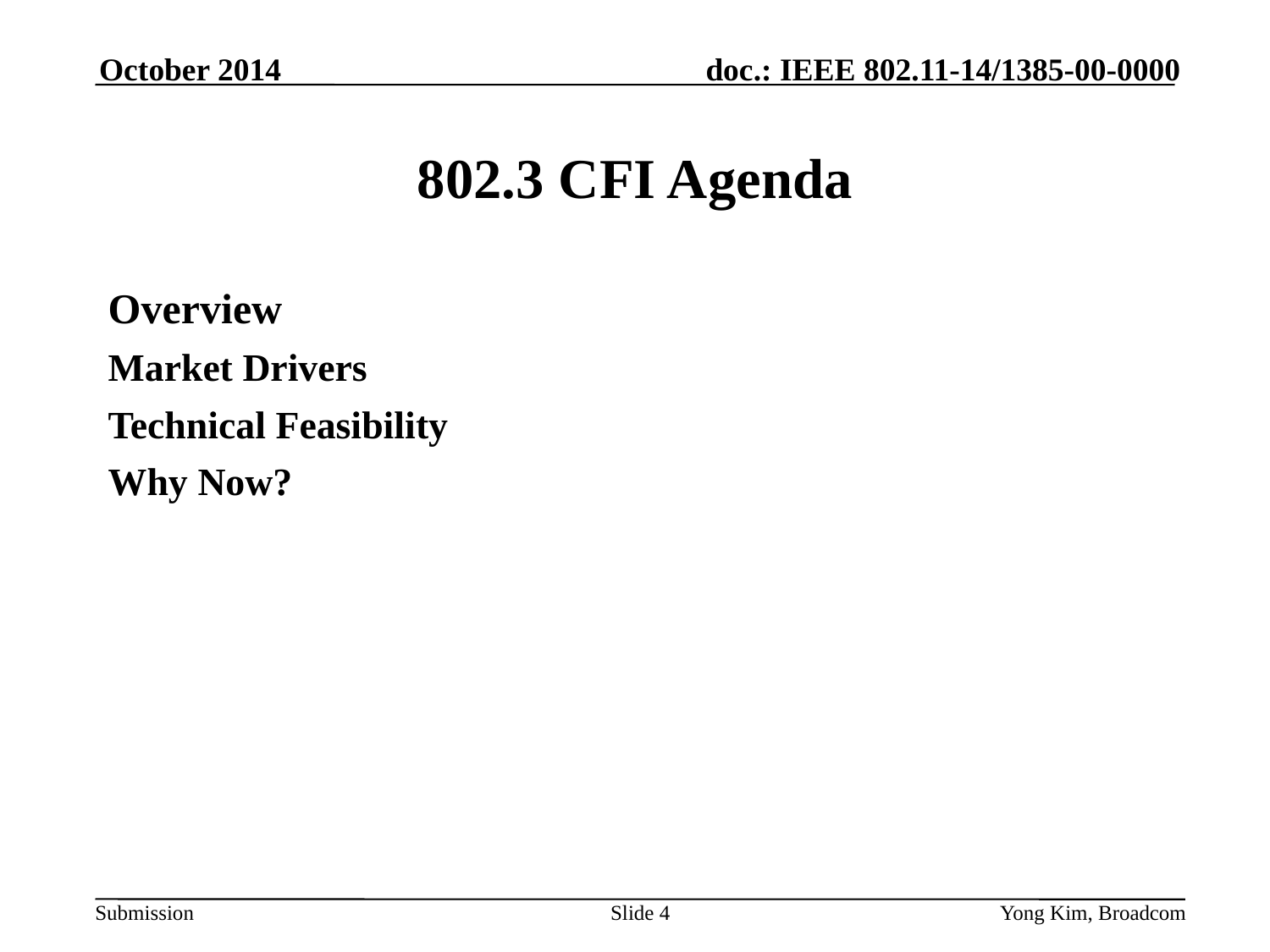

October 2014
# 802.3 CFI Agenda
Overview
Market Drivers
Technical Feasibility
Why Now?

Slide 4
Yong Kim, Broadcom